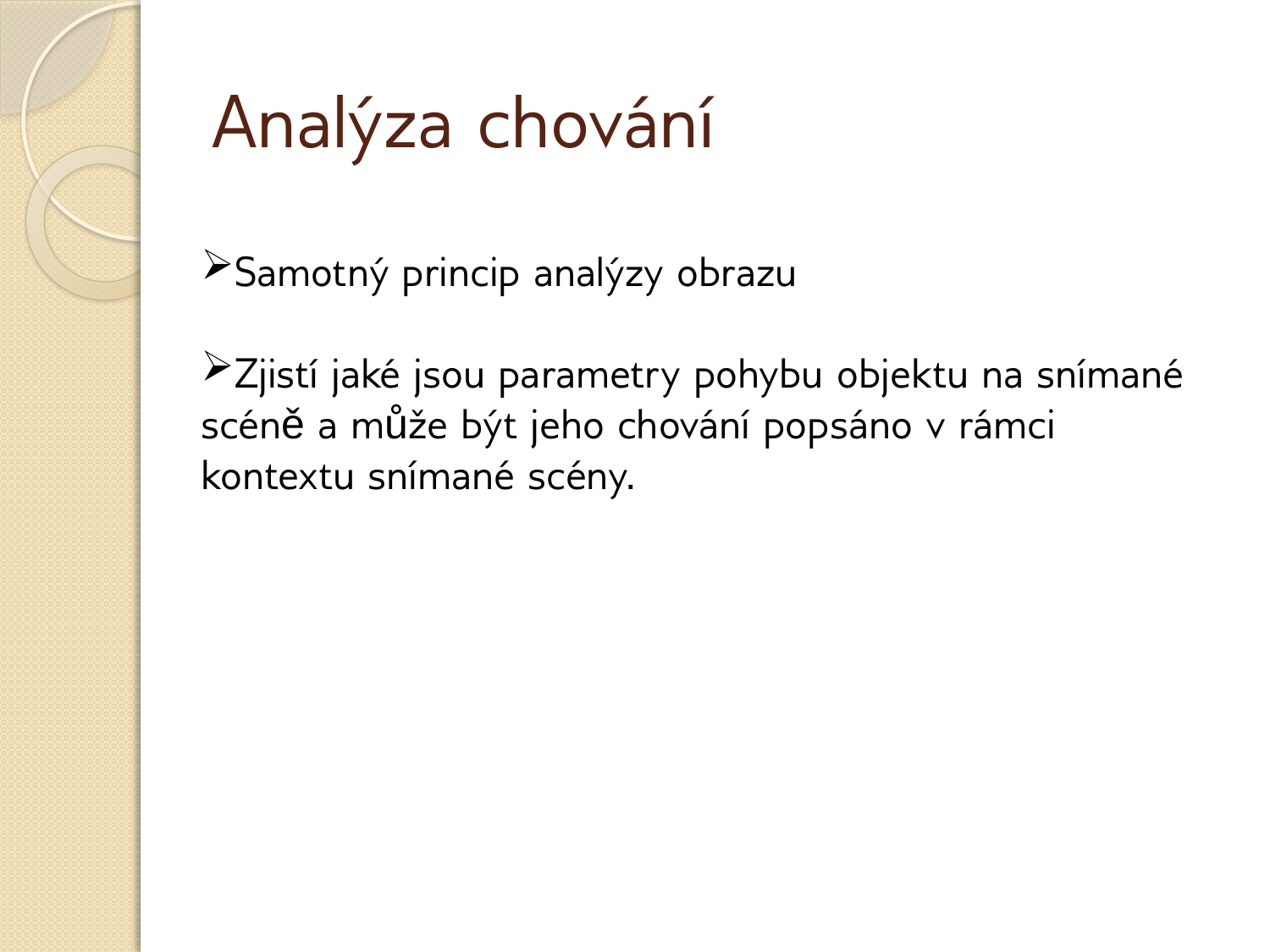

# Analýza chování
Samotný princip analýzy obrazu

Zjistí jaké jsou parametry pohybu objektu na snímané 	scéně a může být jeho chování popsáno v rámci 	kontextu snímané scény.